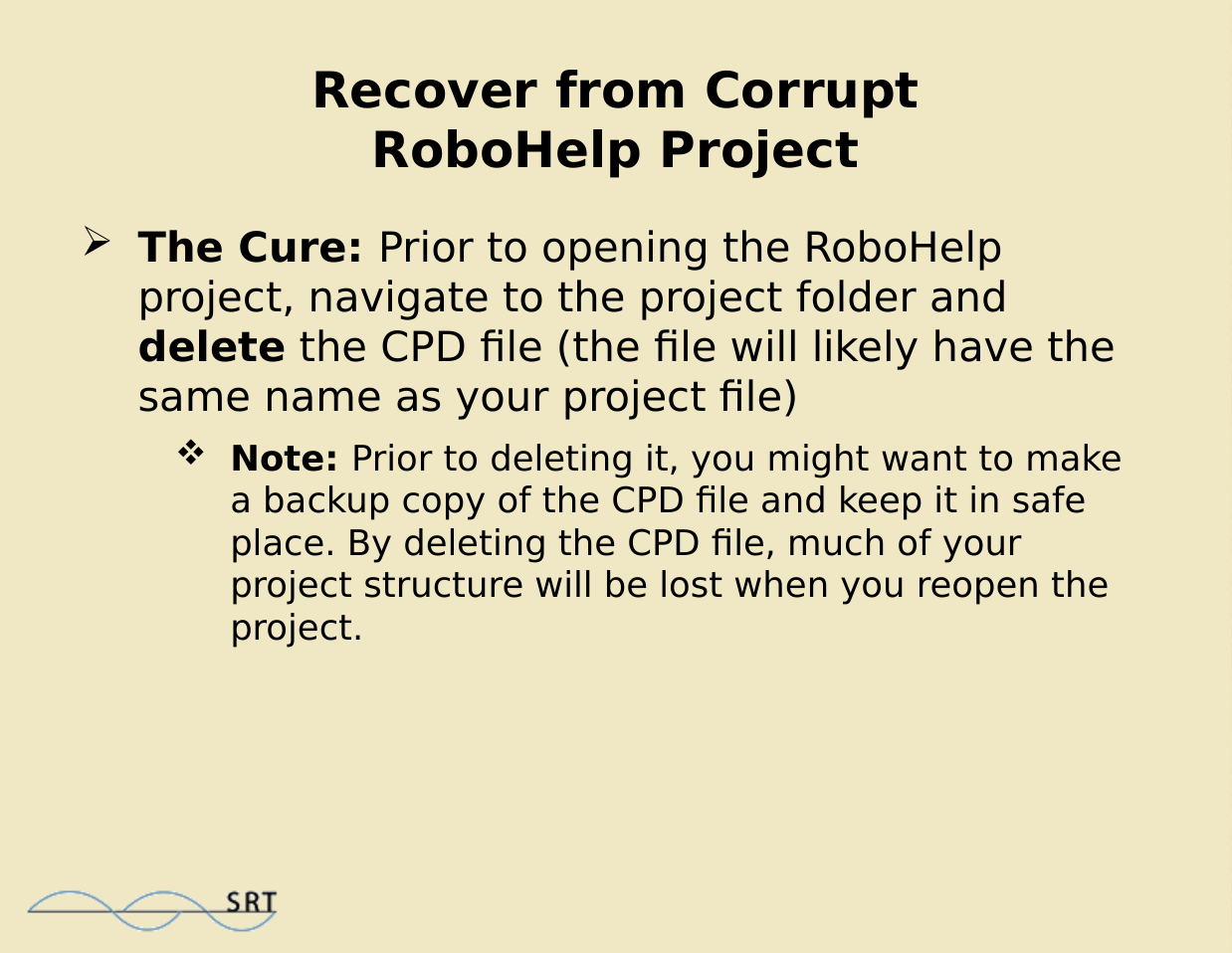

# Recover from Corrupt RoboHelp Project
The Cure: Prior to opening the RoboHelp project, navigate to the project folder and delete the CPD file (the file will likely have the same name as your project file)
Note: Prior to deleting it, you might want to make a backup copy of the CPD file and keep it in safe place. By deleting the CPD file, much of your project structure will be lost when you reopen the project.